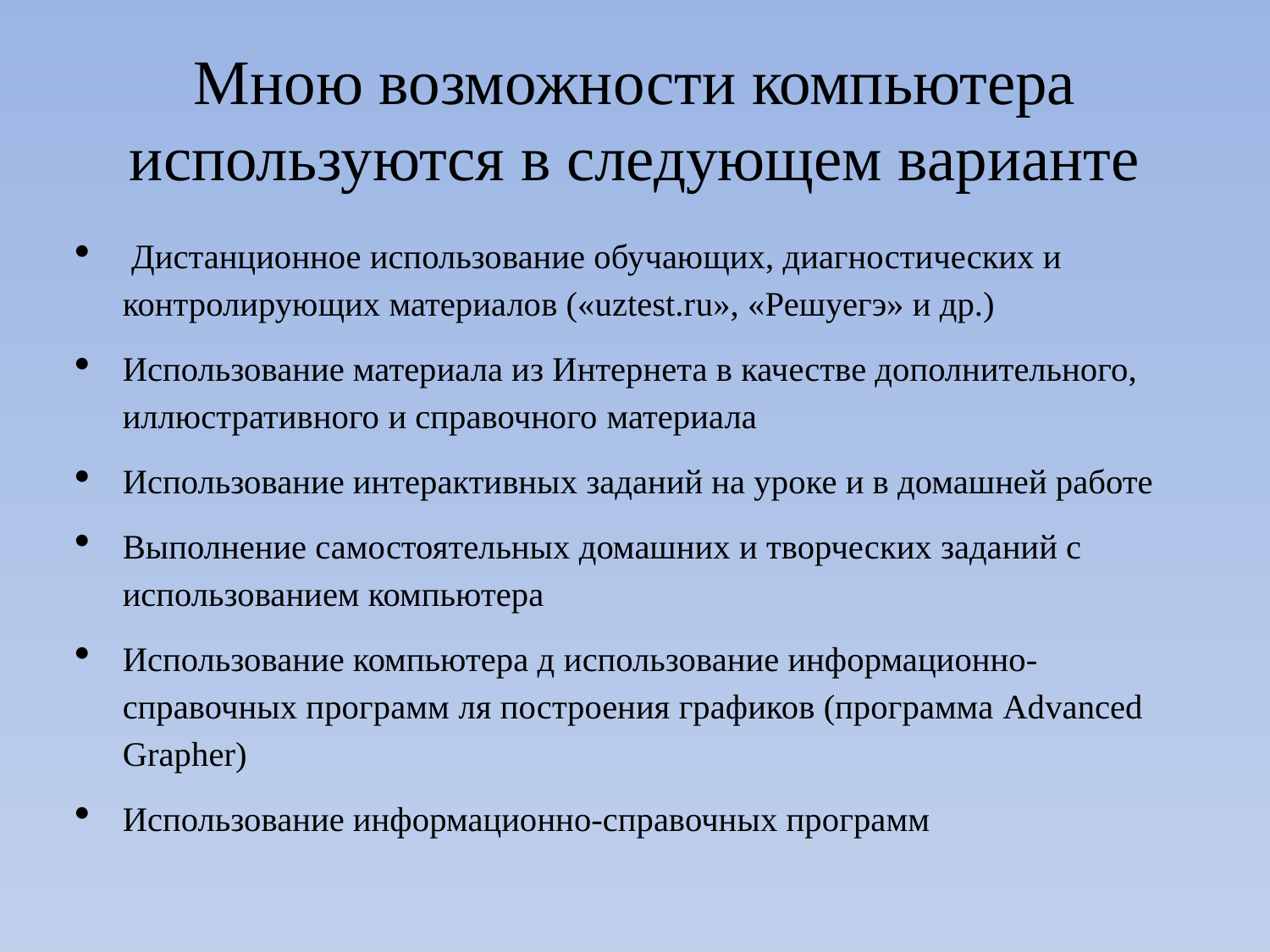

# Мною возможности компьютера используются в следующем варианте
 Дистанционное использование обучающих, диагностических и контролирующих материалов («uztest.ru», «Решуегэ» и др.)
Использование материала из Интернета в качестве дополнительного, иллюстративного и справочного материала
Использование интерактивных заданий на уроке и в домашней работе
Выполнение самостоятельных домашних и творческих заданий с использованием компьютера
Использование компьютера д использование информационно-справочных программ ля построения графиков (программа Advanced Grapher)
Использование информационно-справочных программ